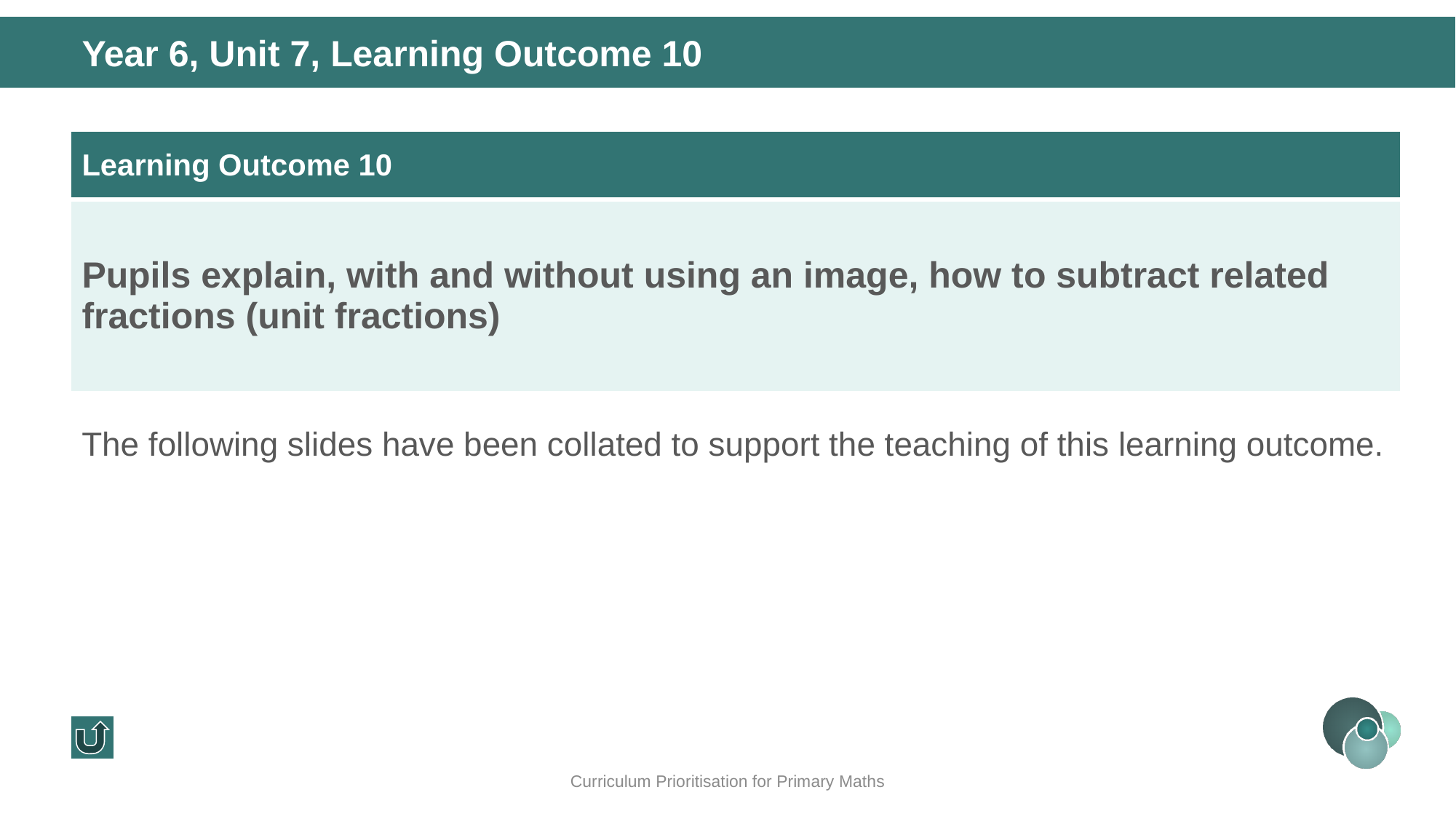

Year 6, Unit 7, Learning Outcome 10
| Learning Outcome 10 |
| --- |
| Pupils explain, with and without using an image, how to subtract related fractions (unit fractions) |
The following slides have been collated to support the teaching of this learning outcome.

Curriculum Prioritisation for Primary Maths